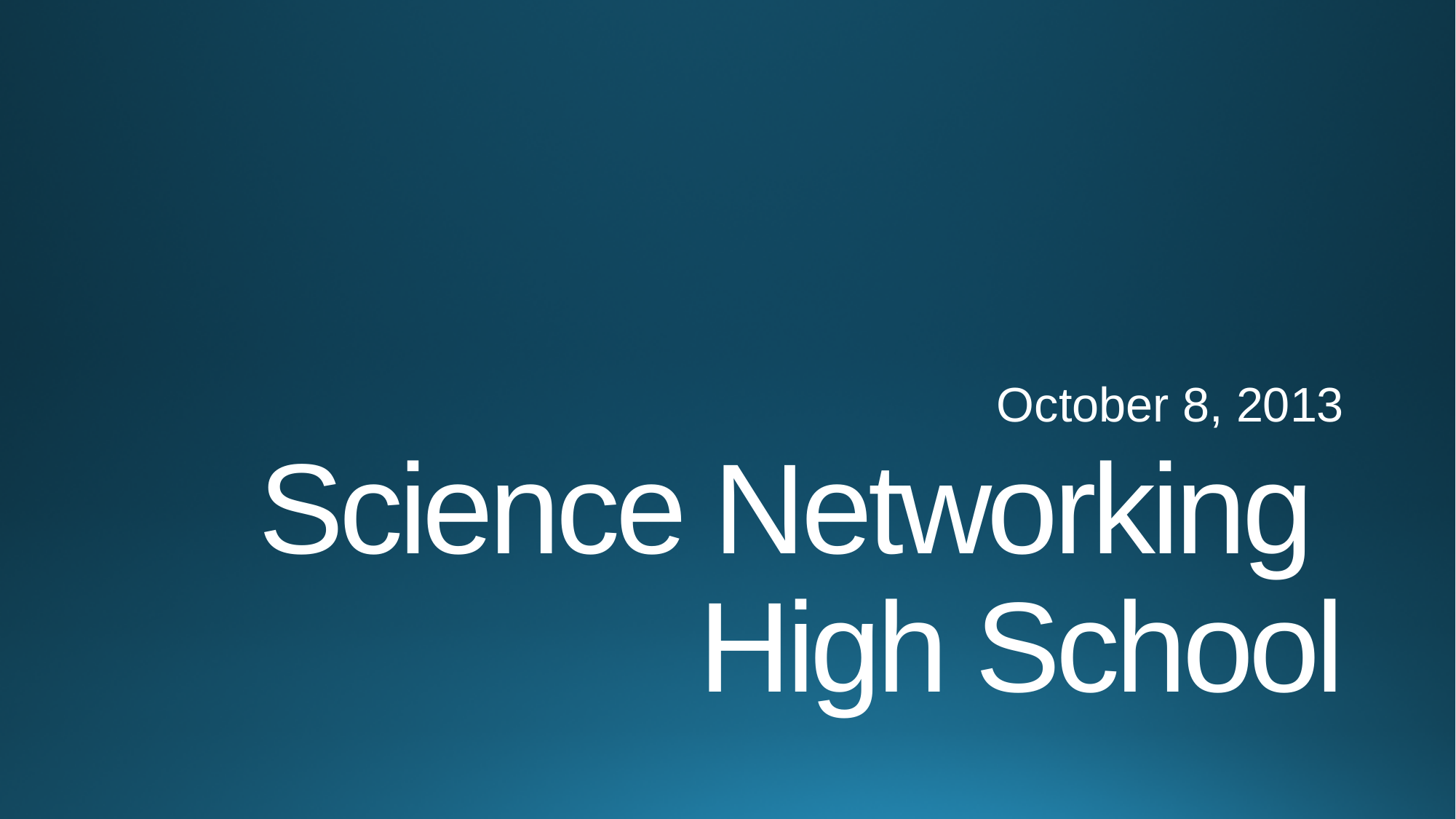

October 8, 2013
# Science Networking High School